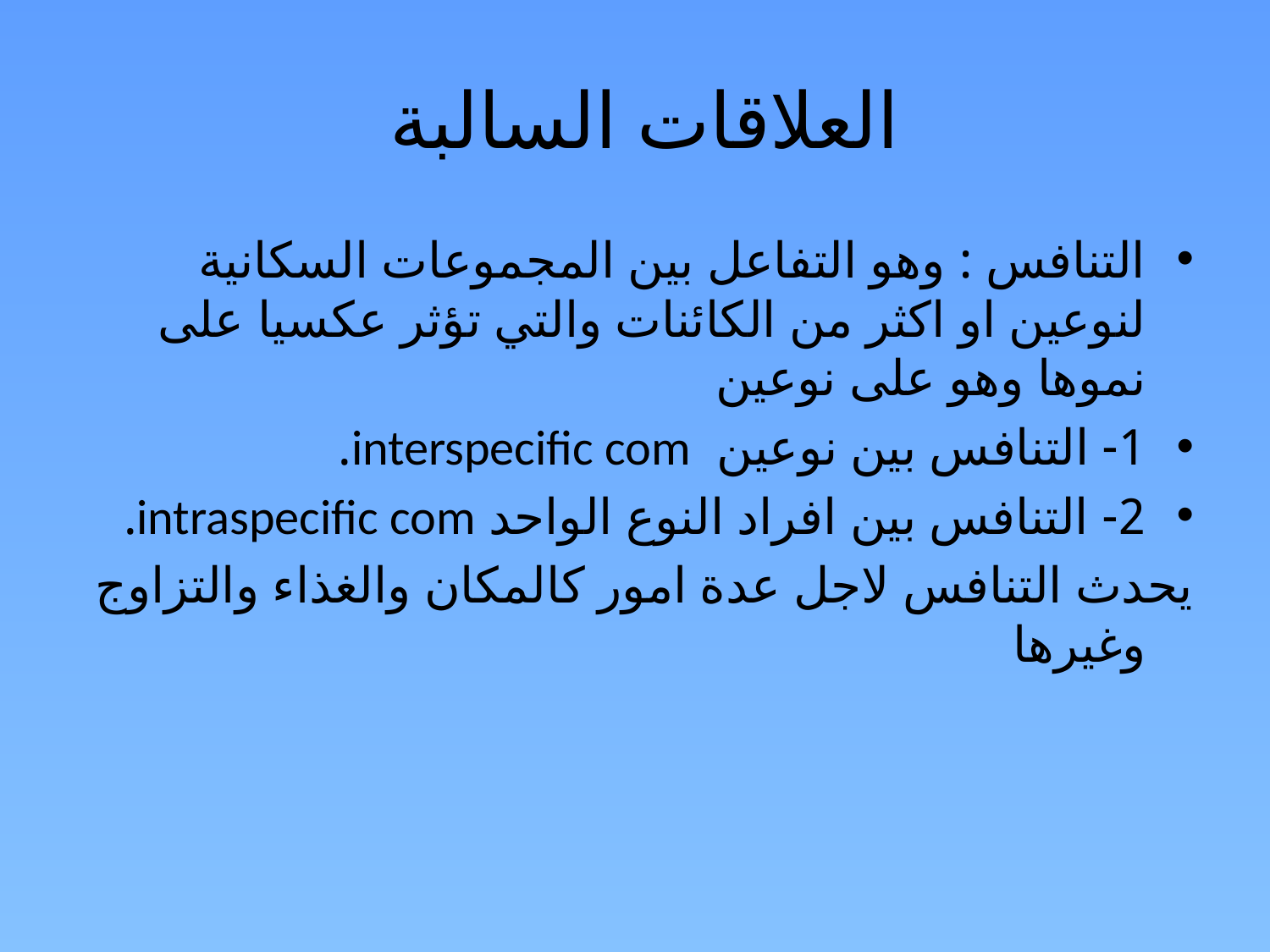

# العلاقات السالبة
التنافس : وهو التفاعل بين المجموعات السكانية لنوعين او اكثر من الكائنات والتي تؤثر عكسيا على نموها وهو على نوعين
1- التنافس بين نوعين  interspecific com.
2- التنافس بين افراد النوع الواحد intraspecific com.
يحدث التنافس لاجل عدة امور كالمكان والغذاء والتزاوج وغيرها